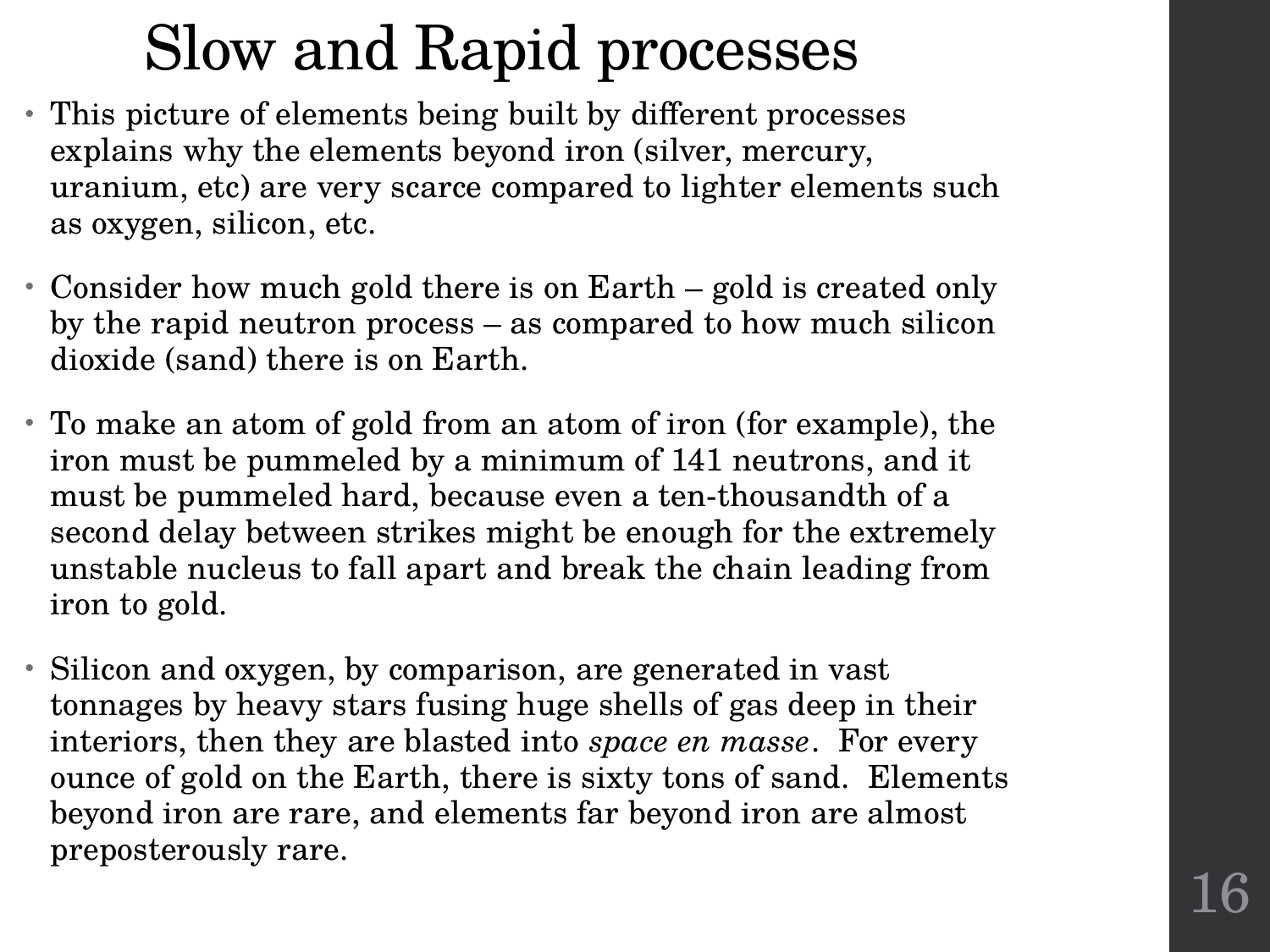

# Slow and Rapid processes
This picture of elements being built by different processes explains why the elements beyond iron (silver, mercury, uranium, etc) are very scarce compared to lighter elements such as oxygen, silicon, etc.
Consider how much gold there is on Earth – gold is created only by the rapid neutron process – as compared to how much silicon dioxide (sand) there is on Earth.
To make an atom of gold from an atom of iron (for example), the iron must be pummeled by a minimum of 141 neutrons, and it must be pummeled hard, because even a ten-thousandth of a second delay between strikes might be enough for the extremely unstable nucleus to fall apart and break the chain leading from iron to gold.
Silicon and oxygen, by comparison, are generated in vast tonnages by heavy stars fusing huge shells of gas deep in their interiors, then they are blasted into space en masse.  For every ounce of gold on the Earth, there is sixty tons of sand.  Elements beyond iron are rare, and elements far beyond iron are almost preposterously rare.
16